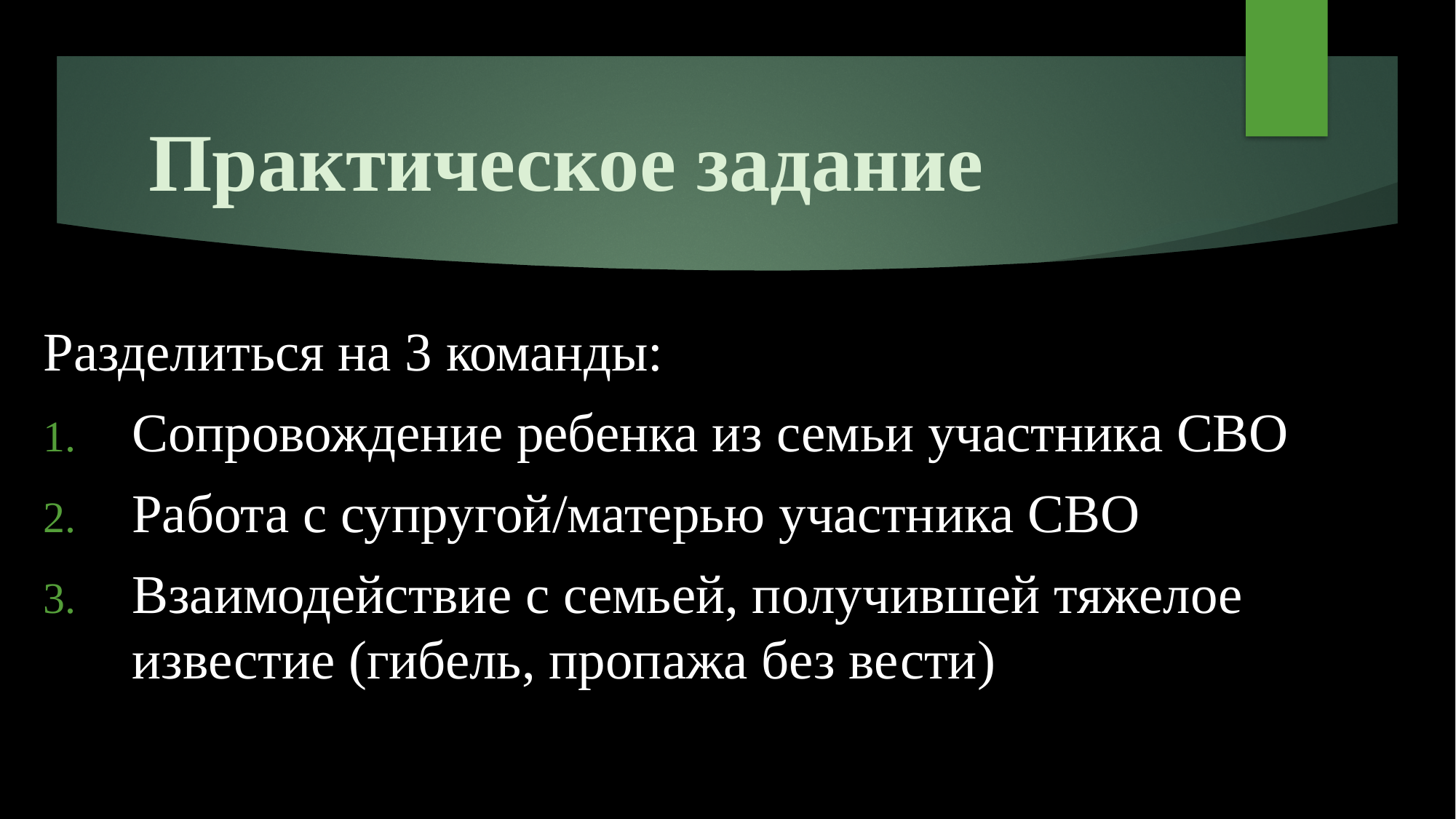

# Практическое задание
Разделиться на 3 команды:
Сопровождение ребенка из семьи участника СВО
Работа с супругой/матерью участника СВО
Взаимодействие с семьей, получившей тяжелое известие (гибель, пропажа без вести)